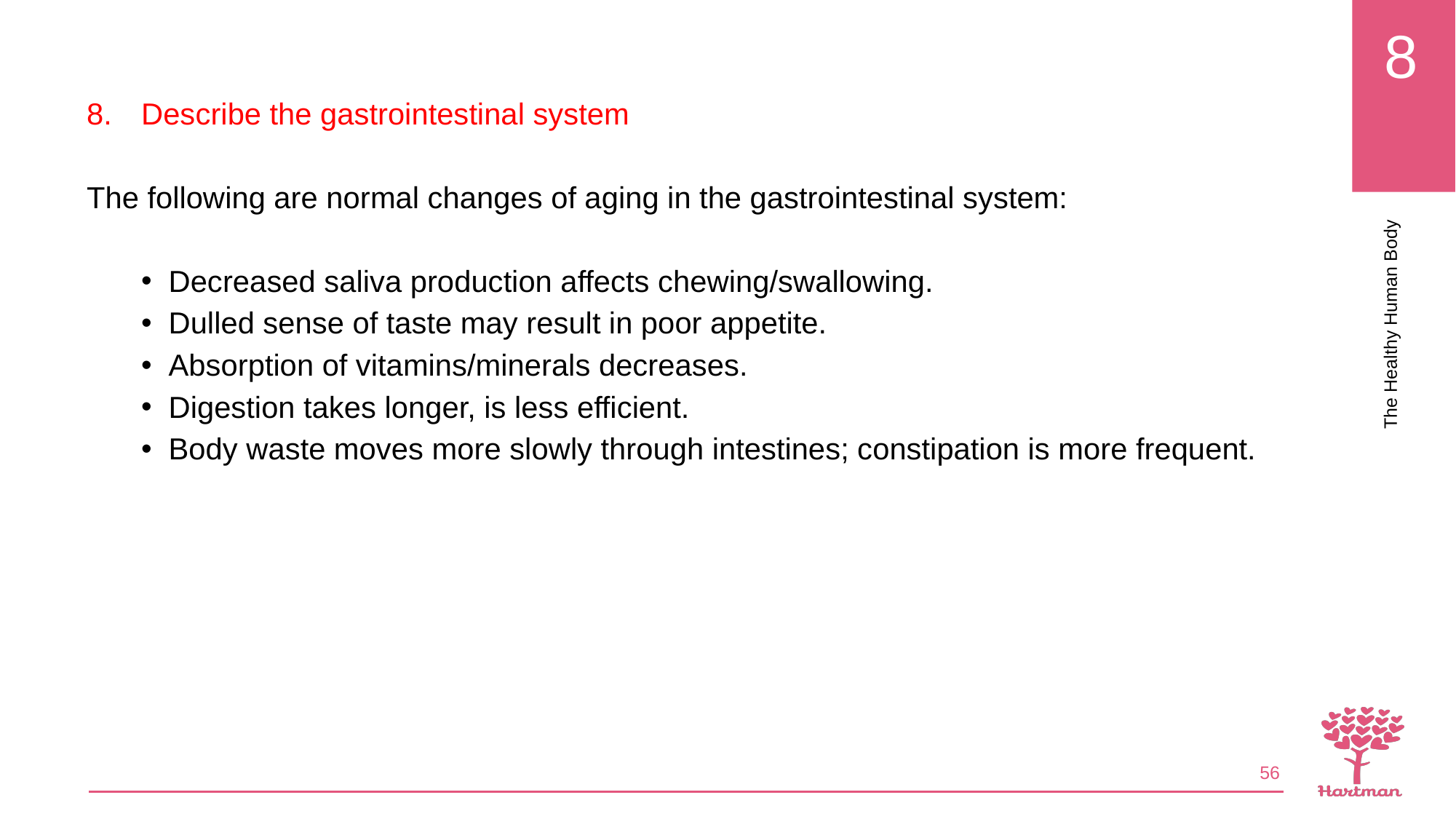

Describe the gastrointestinal system

The following are normal changes of aging in the gastrointestinal system:

Decreased saliva production affects chewing/swallowing.
Dulled sense of taste may result in poor appetite.
Absorption of vitamins/minerals decreases.
Digestion takes longer, is less efficient.
Body waste moves more slowly through intestines; constipation is more frequent.

56